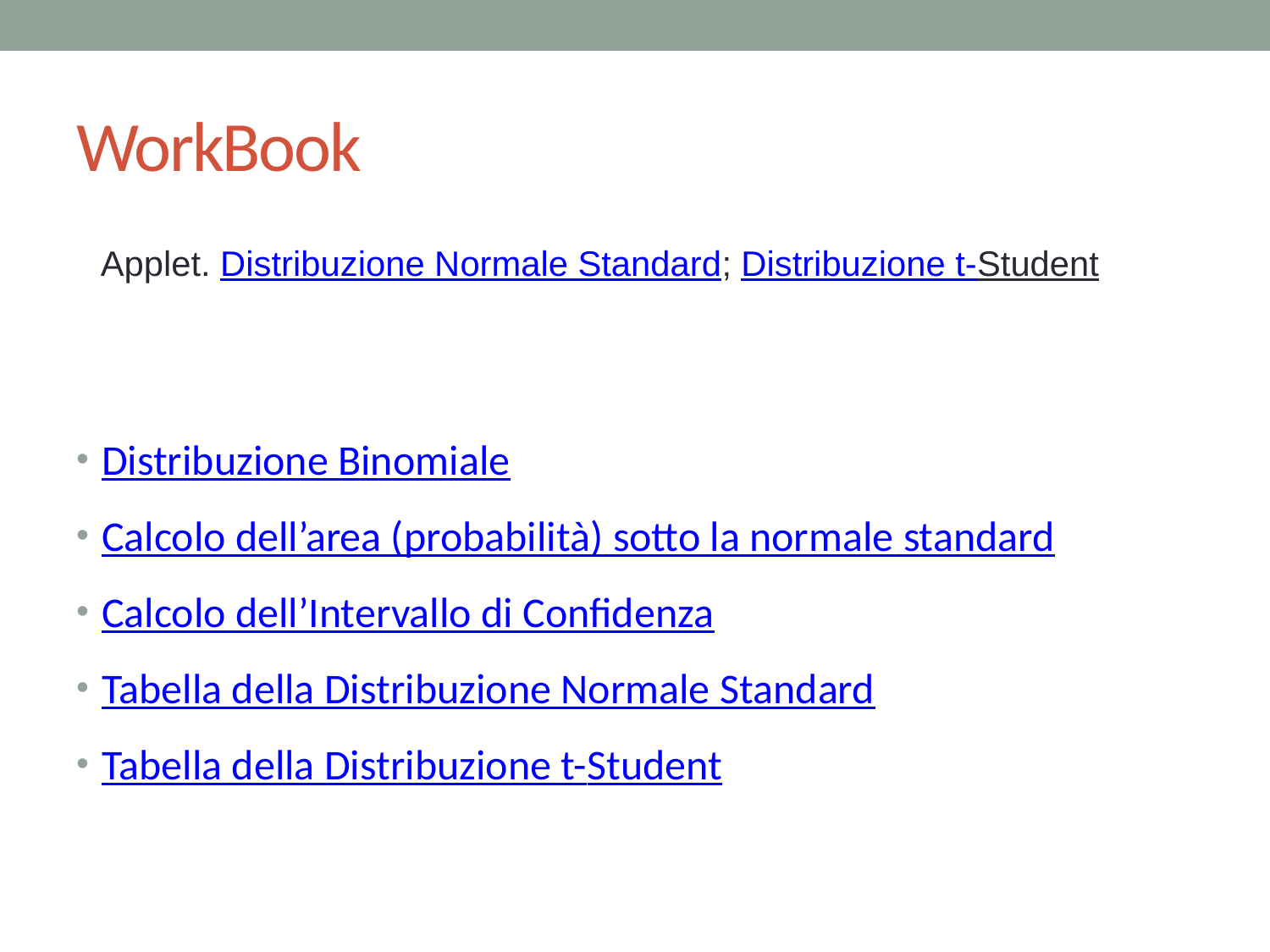

# WorkBook
Applet. Distribuzione Normale Standard; Distribuzione t-Student
Distribuzione Binomiale
Calcolo dell’area (probabilità) sotto la normale standard
Calcolo dell’Intervallo di Confidenza
Tabella della Distribuzione Normale Standard
Tabella della Distribuzione t-Student